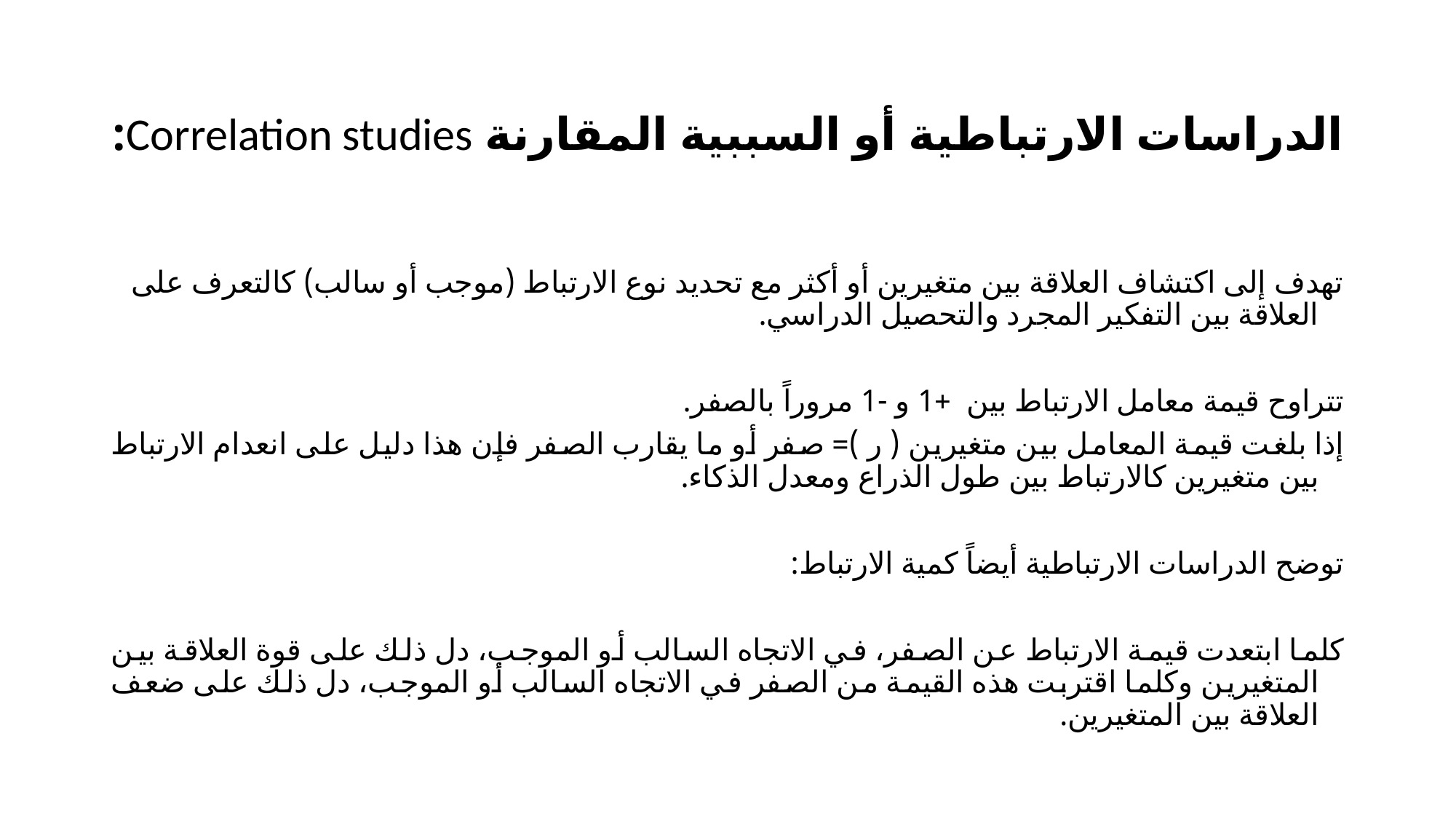

# الدراسات الارتباطية أو السببية المقارنة Correlation studies:

تهدف إلى اكتشاف العلاقة بين متغيرين أو أكثر مع تحديد نوع الارتباط (موجب أو سالب) كالتعرف على العلاقة بين التفكير المجرد والتحصيل الدراسي.

تتراوح قيمة معامل الارتباط بين  +1 و -1 مروراً بالصفر.
إذا بلغت قيمة المعامل بين متغيرين ( ر )= صفر أو ما يقارب الصفر فإن هذا دليل على انعدام الارتباط بين متغيرين كالارتباط بين طول الذراع ومعدل الذكاء.

توضح الدراسات الارتباطية أيضاً كمية الارتباط:

كلما ابتعدت قيمة الارتباط عن الصفر، في الاتجاه السالب أو الموجب، دل ذلك على قوة العلاقة بين المتغيرين وكلما اقتربت هذه القيمة من الصفر في الاتجاه السالب أو الموجب، دل ذلك على ضعف العلاقة بين المتغيرين.